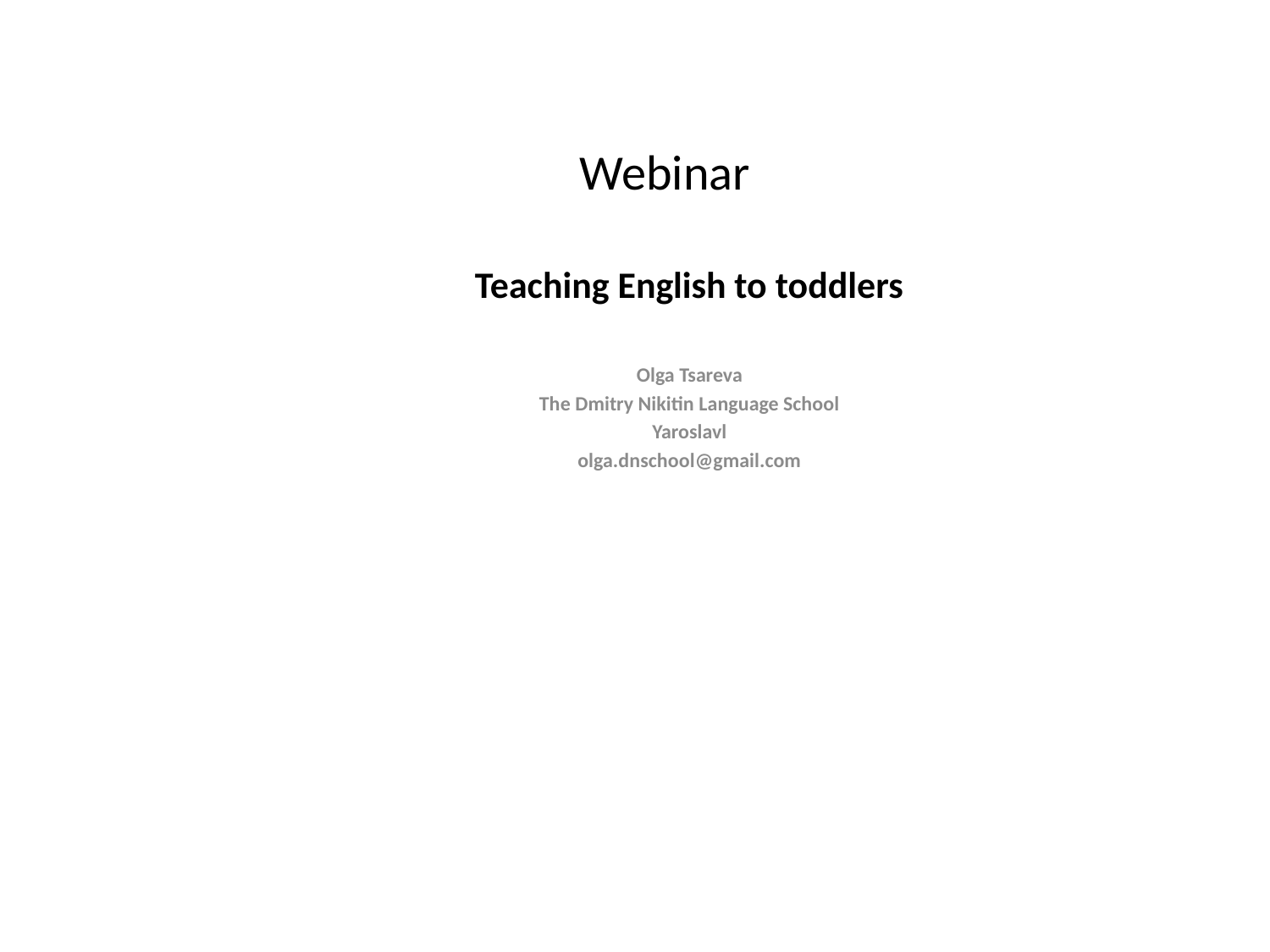

# Webinar

Teaching English to toddlers

Olga Tsareva
The Dmitry Nikitin Language School
Yaroslavl
olga.dnschool@gmail.com